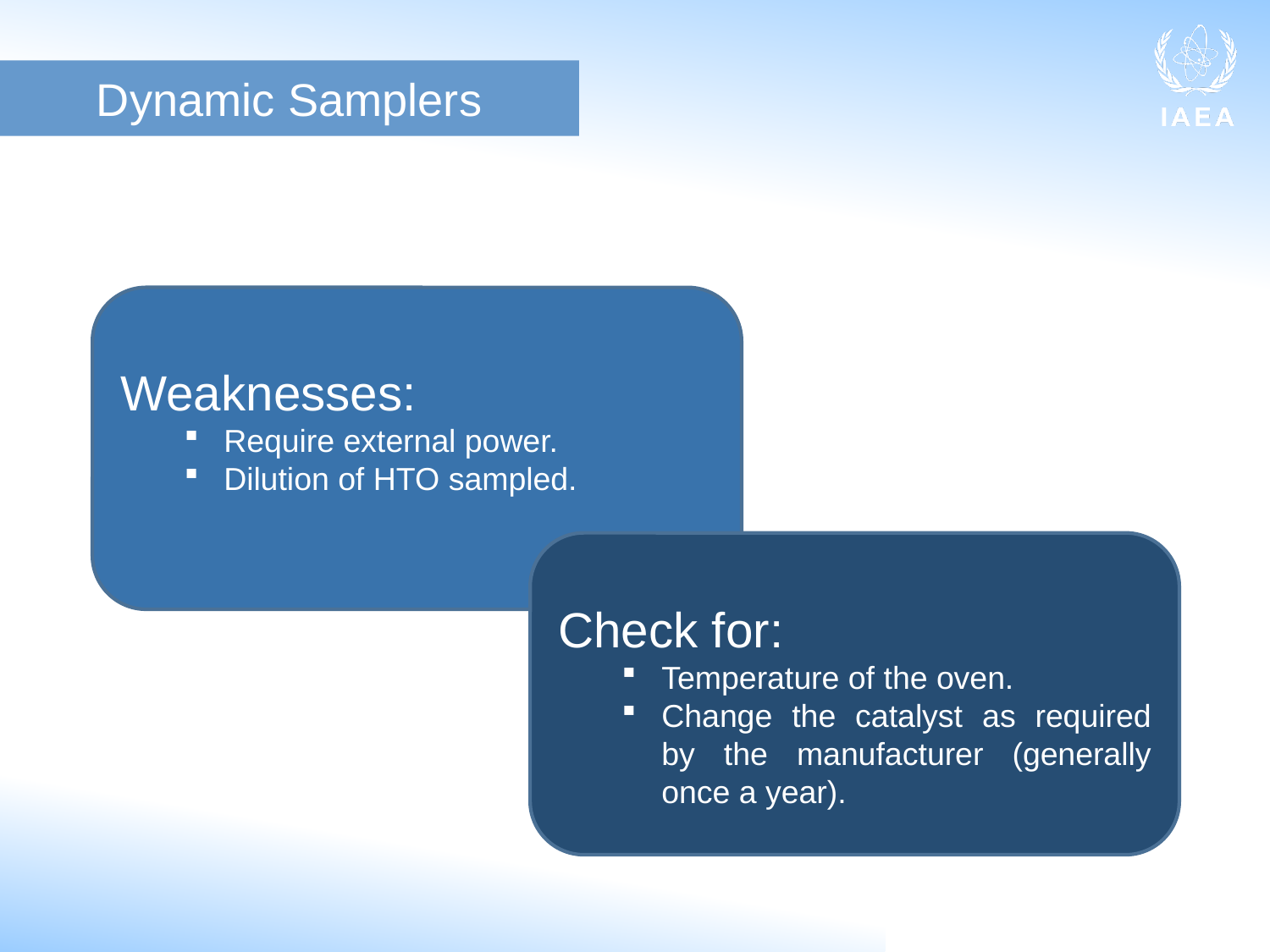

Dynamic Samplers
Weaknesses:
Require external power.
Dilution of HTO sampled.

Check for:
Temperature of the oven.
Change the catalyst as required by the manufacturer (generally once a year).